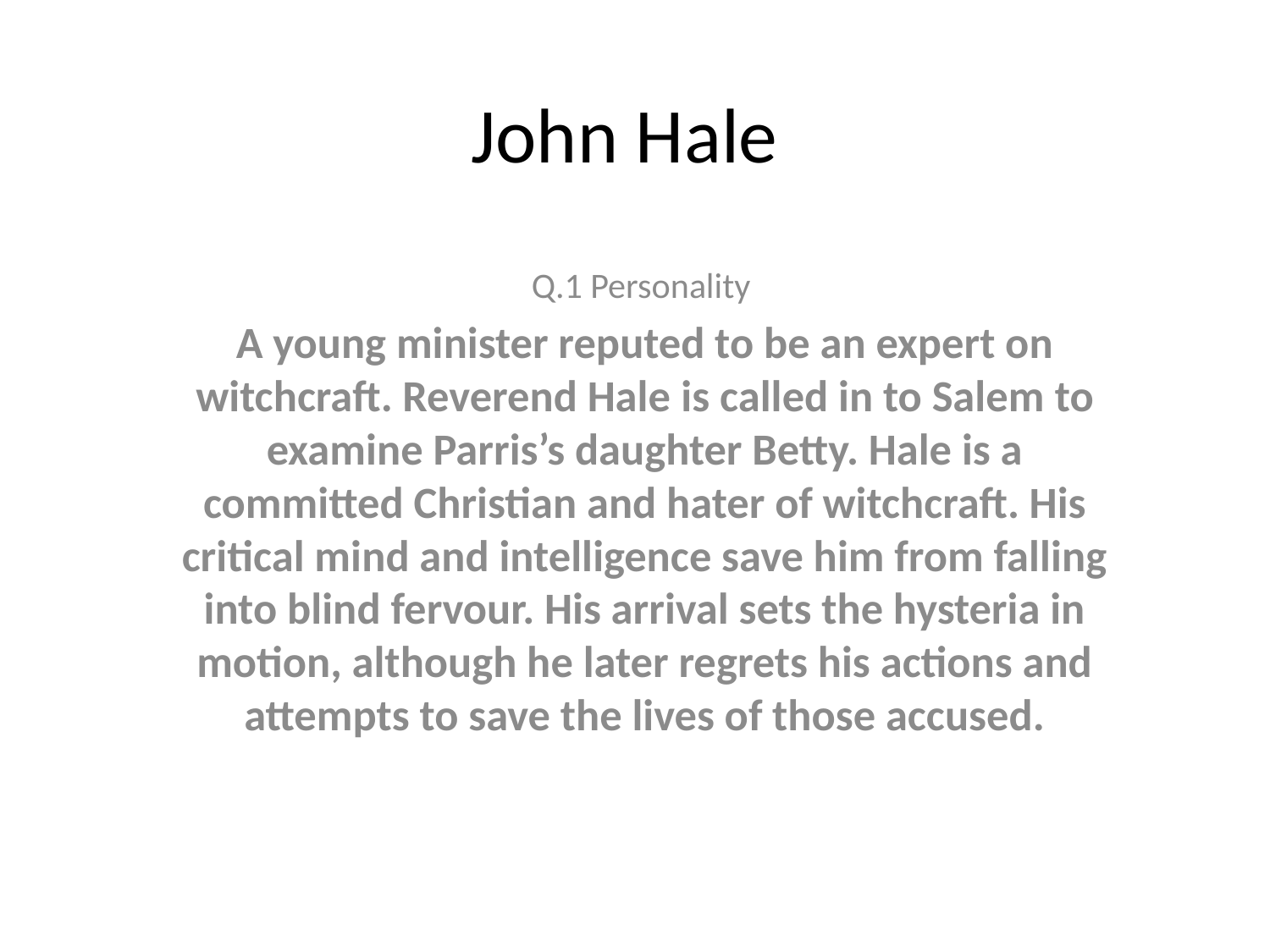

# John Hale
Q.1 Personality
A young minister reputed to be an expert on witchcraft. Reverend Hale is called in to Salem to examine Parris’s daughter Betty. Hale is a committed Christian and hater of witchcraft. His critical mind and intelligence save him from falling into blind fervour. His arrival sets the hysteria in motion, although he later regrets his actions and attempts to save the lives of those accused.